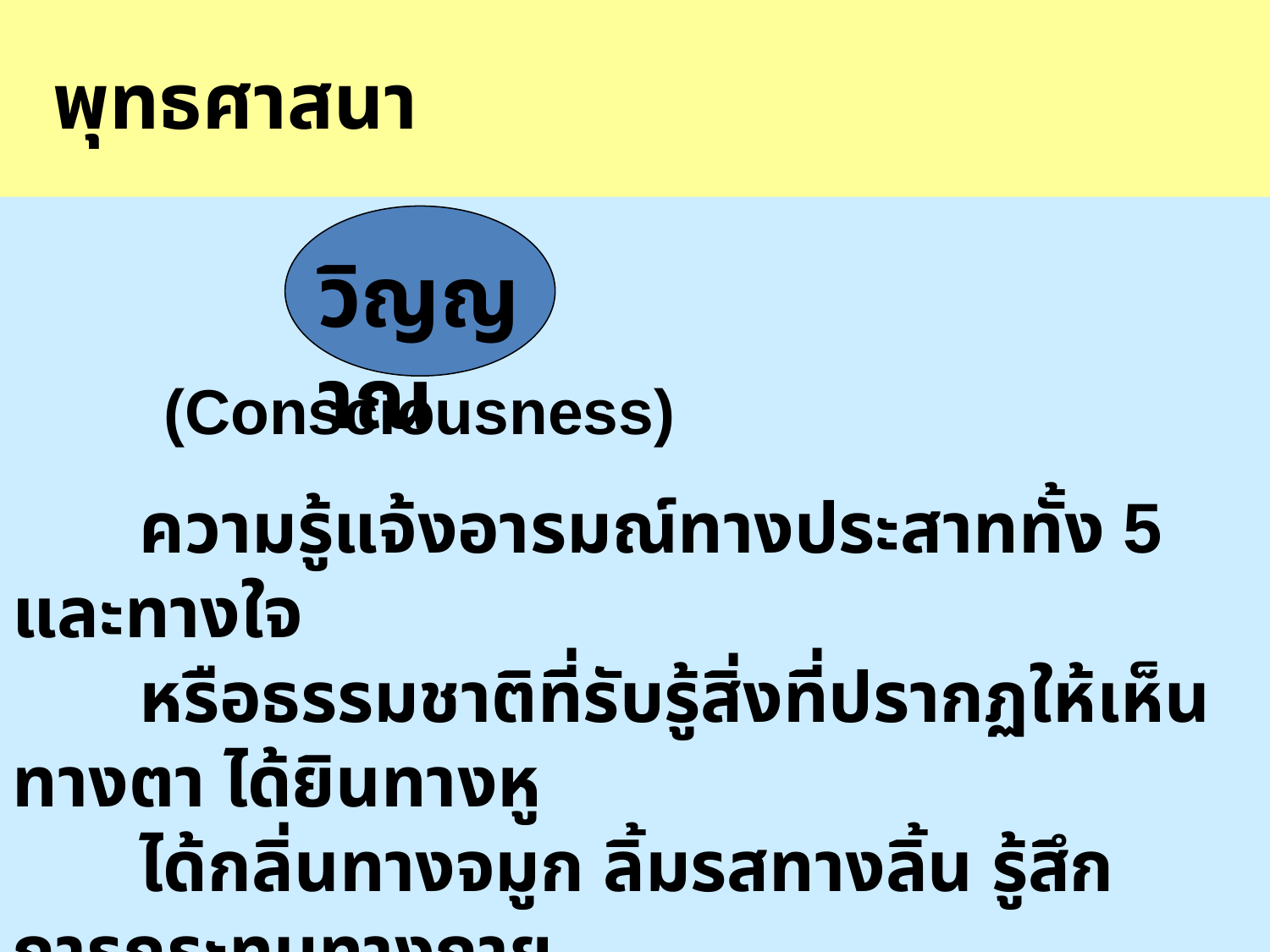

# พุทธศาสนา

วิญญาณ
(Consciousness)
	ความรู้แจ้งอารมณ์ทางประสาททั้ง 5 และทางใจ
	หรือธรรมชาติที่รับรู้สิ่งที่ปรากฏให้เห็นทางตา ได้ยินทางหู
	ได้กลิ่นทางจมูก ลิ้มรสทางลิ้น รู้สึกการกระทบทางกาย
	และรับรู้สิ่งที่ปรากฏทางใจ